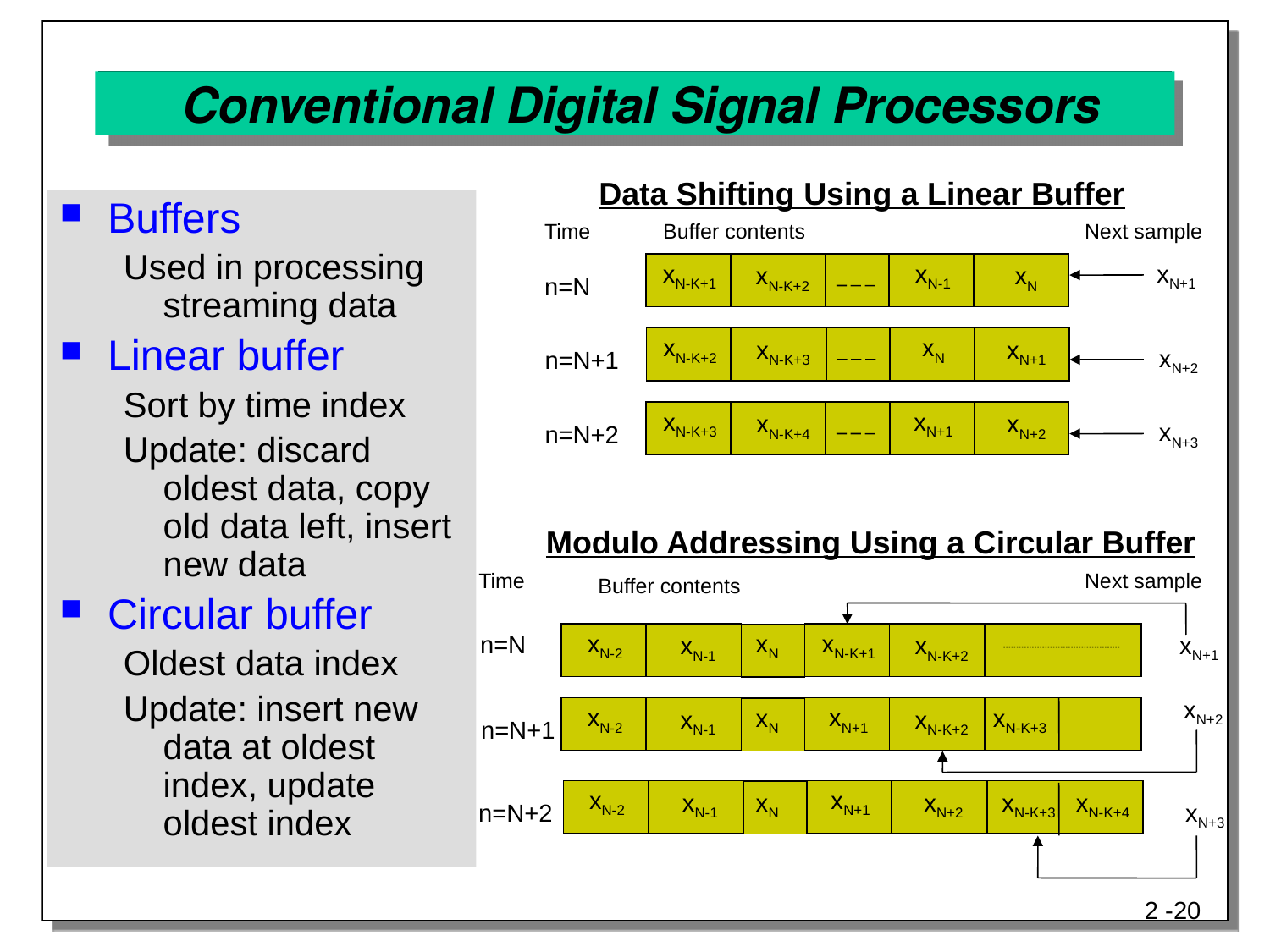

#
 Conventional Digital Signal Processors
Data Shifting Using a Linear Buffer
Time
Buffer contents
Next sample

xN-K+1

xN-1

xN+1
xN-K+2
xN
n=N

xN-K+2

xN

xN-K+3
xN+1
n=N+1
xN+2

xN-K+3

xN+1

xN-K+4
xN+2
n=N+2
xN+3

Buffers
Used in processing streaming data
Linear buffer
Sort by time index
Update: discard oldest data, copy old data left, insert new data
Circular buffer
Oldest data index
Update: insert new data at oldest index, update oldest index
Modulo Addressing Using a Circular Buffer
Time
Next sample
Buffer contents

n=N

xN-2

xN-K+1

xN
xN+1
xN-1
xN-K+2

xN+2

xN-2

xN+1

xN
xN
xN-K+3

xN-1
xN-K+2
n=N+1

xN-2

xN+1

xN
xN-1
xN
xN+2
xN-K+3

xN-K+4
xN-K+4
n=N+2
xN+3